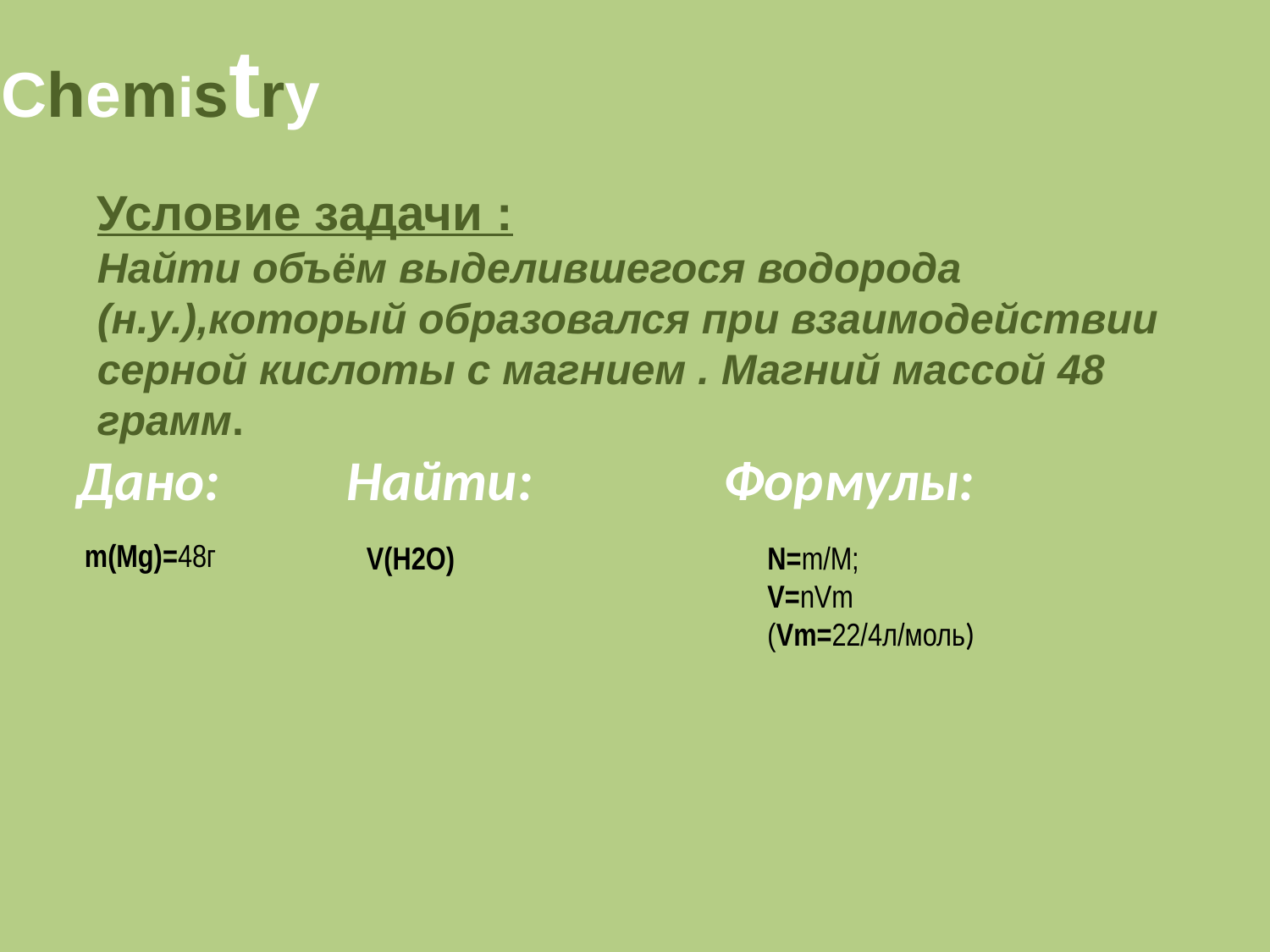

Chemistry
Условие задачи :
Найти объём выделившегося водорода (н.у.),который образовался при взаимодействии серной кислоты с магнием . Магний массой 48 грамм.
    Дано:          Найти:               Формулы:
m(Mg)=48г

V(H2O)
N=m/M;
V=nVm (Vm=22/4л/моль)